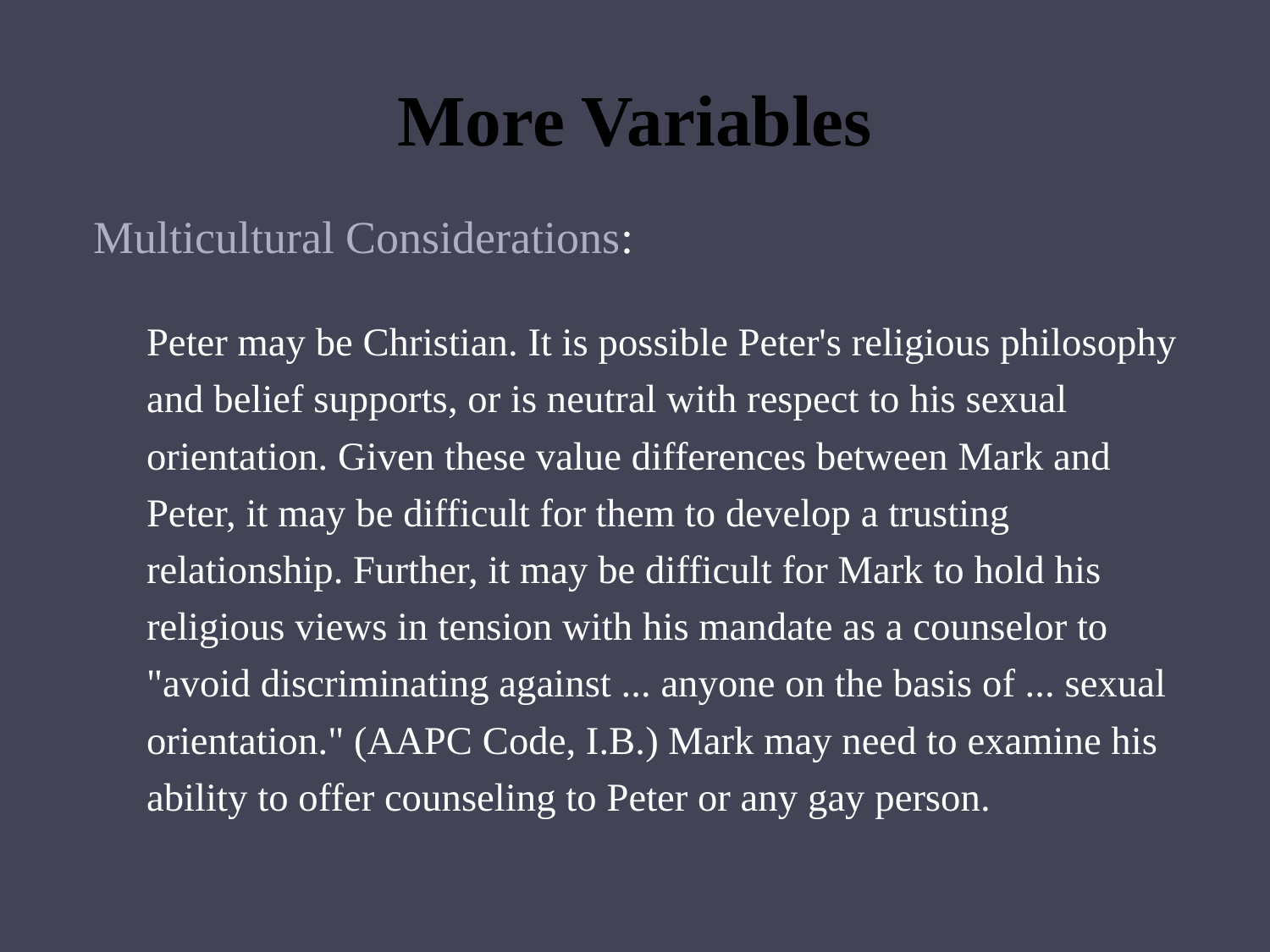

# More Variables
Multicultural Considerations:
Peter may be Christian. It is possible Peter's religious philosophy and belief supports, or is neutral with respect to his sexual orientation. Given these value differences between Mark and Peter, it may be difficult for them to develop a trusting relationship. Further, it may be difficult for Mark to hold his religious views in tension with his mandate as a counselor to "avoid discriminating against ... anyone on the basis of ... sexual orientation." (AAPC Code, I.B.) Mark may need to examine his ability to offer counseling to Peter or any gay person.